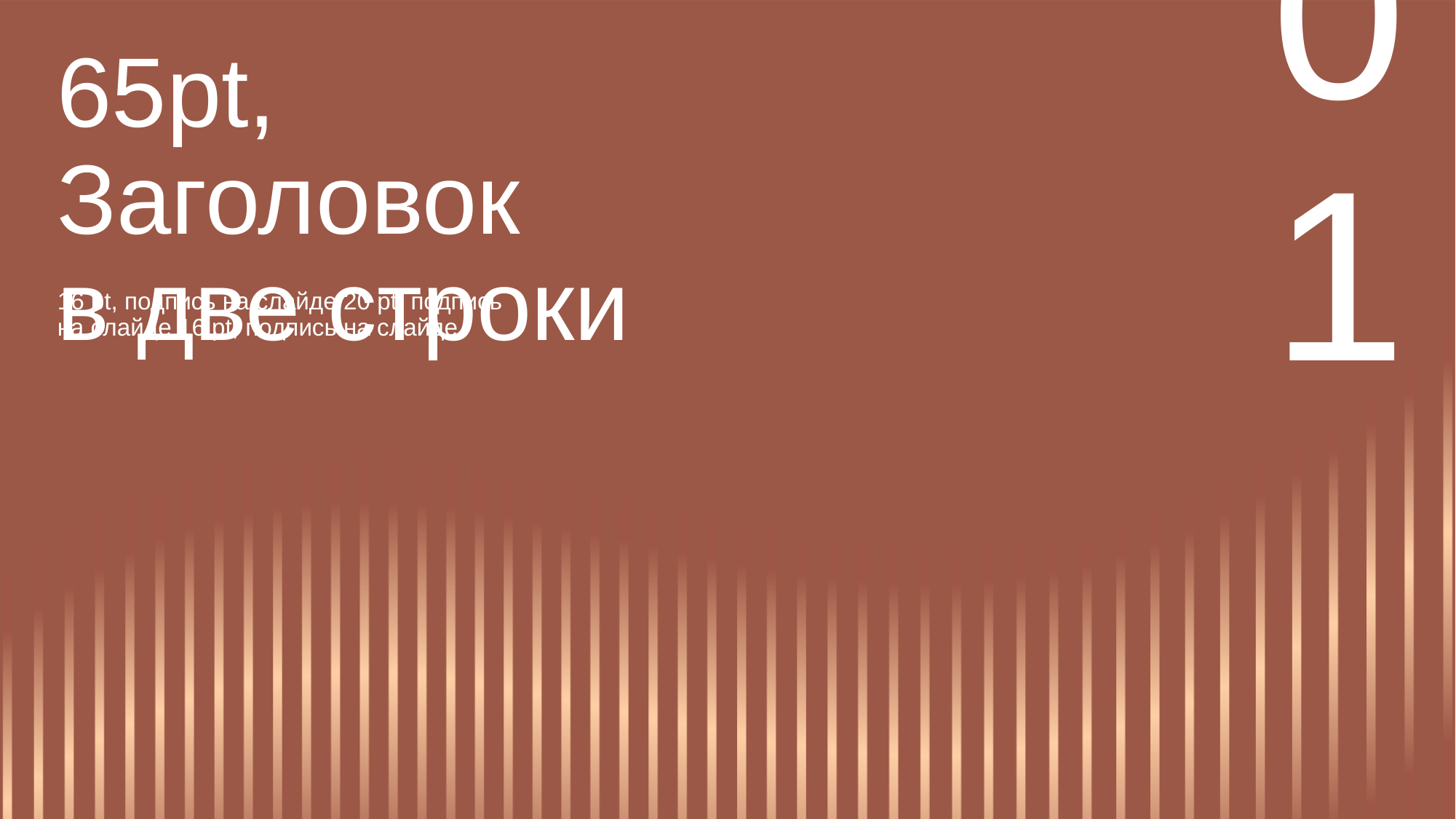

# 01
65pt, Заголовок
в две строки
16 pt, подпись на слайде 20 pt, подпись
на слайде 16 pt, подпись на слайде